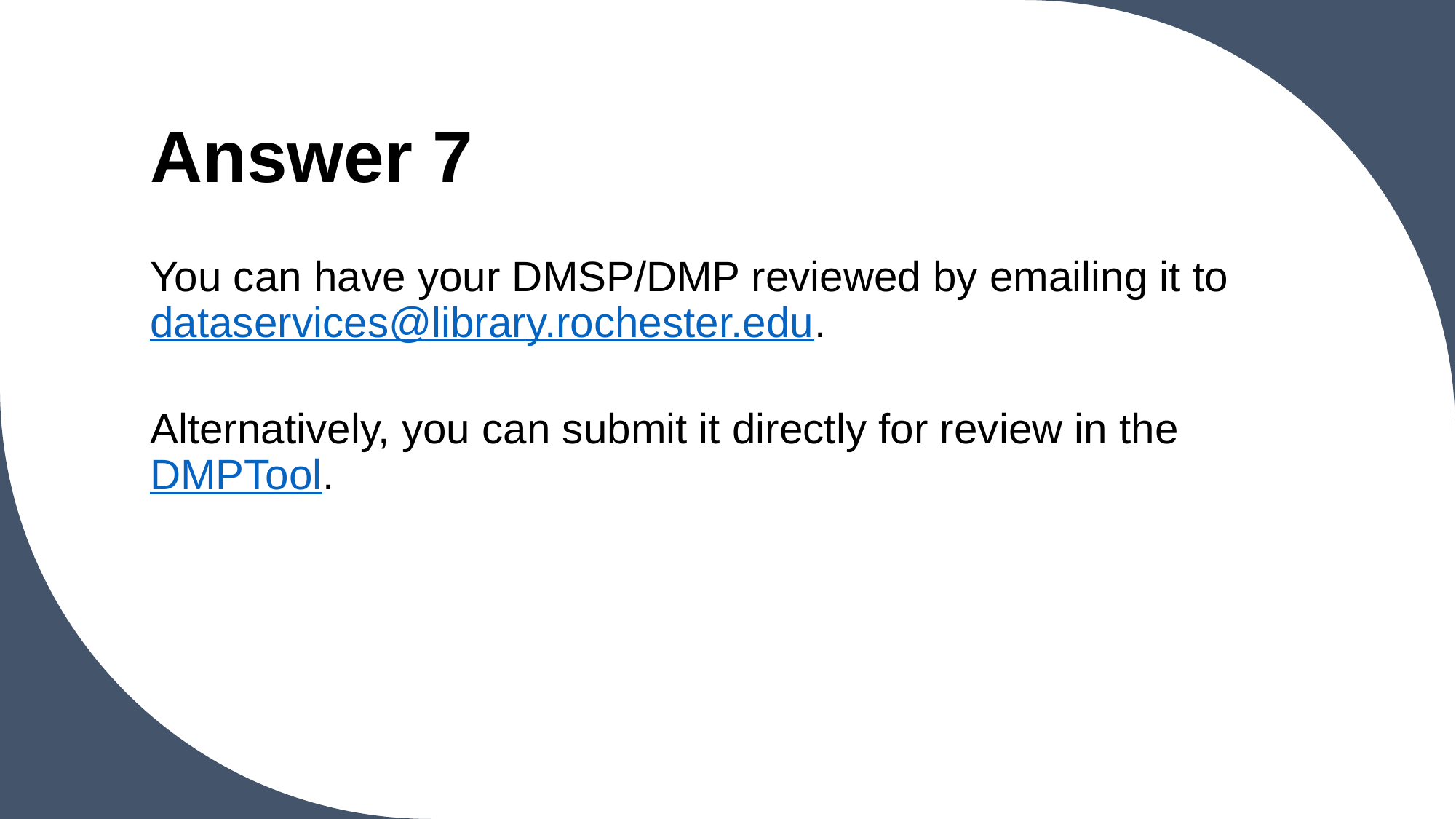

# Answer 7
You can have your DMSP/DMP reviewed by emailing it to dataservices@library.rochester.edu.
Alternatively, you can submit it directly for review in the DMPTool.